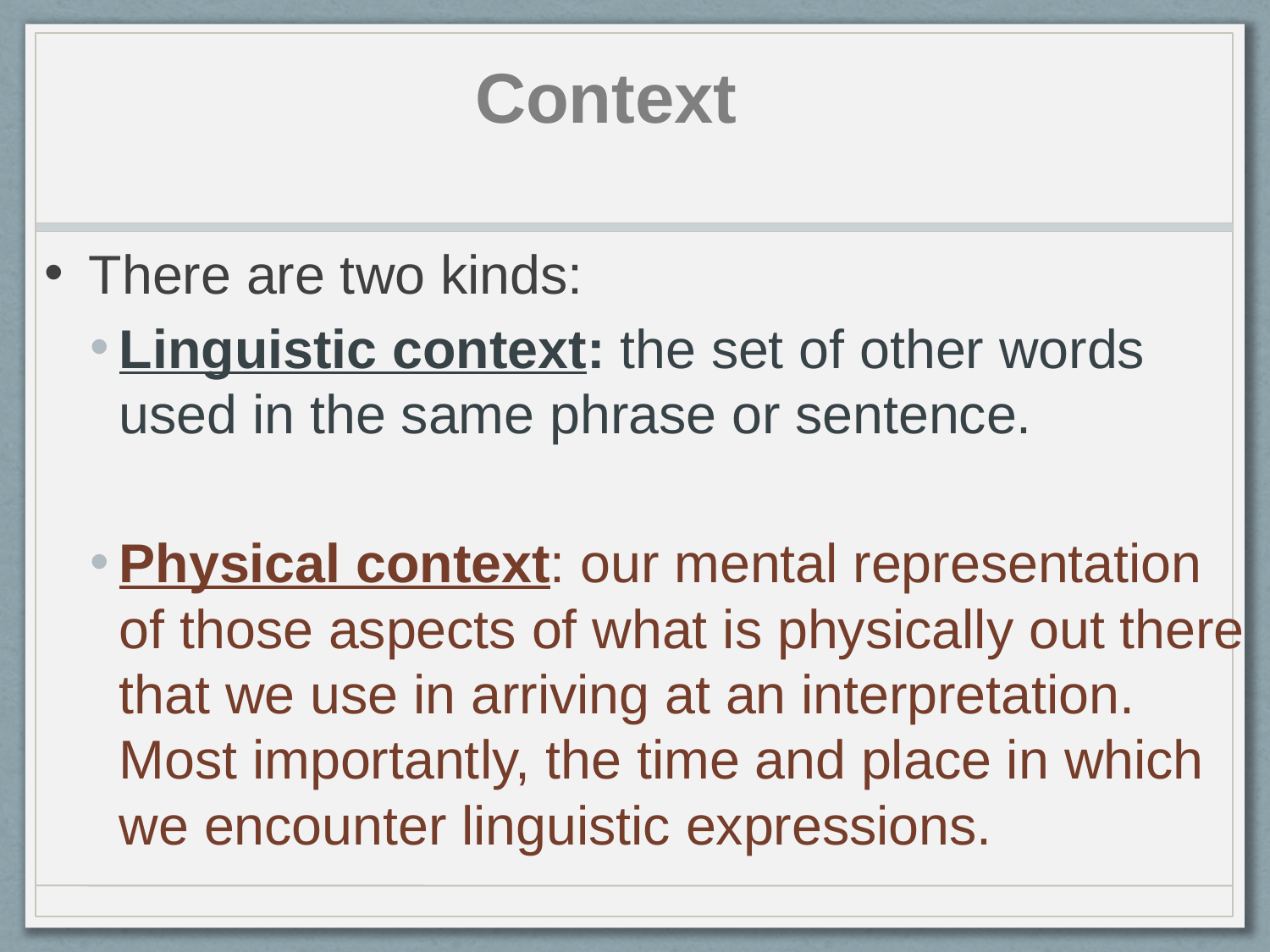

# Context
There are two kinds:
Linguistic context: the set of other words used in the same phrase or sentence.

Physical context: our mental representation of those aspects of what is physically out there that we use in arriving at an interpretation. Most importantly, the time and place in which we encounter linguistic expressions.